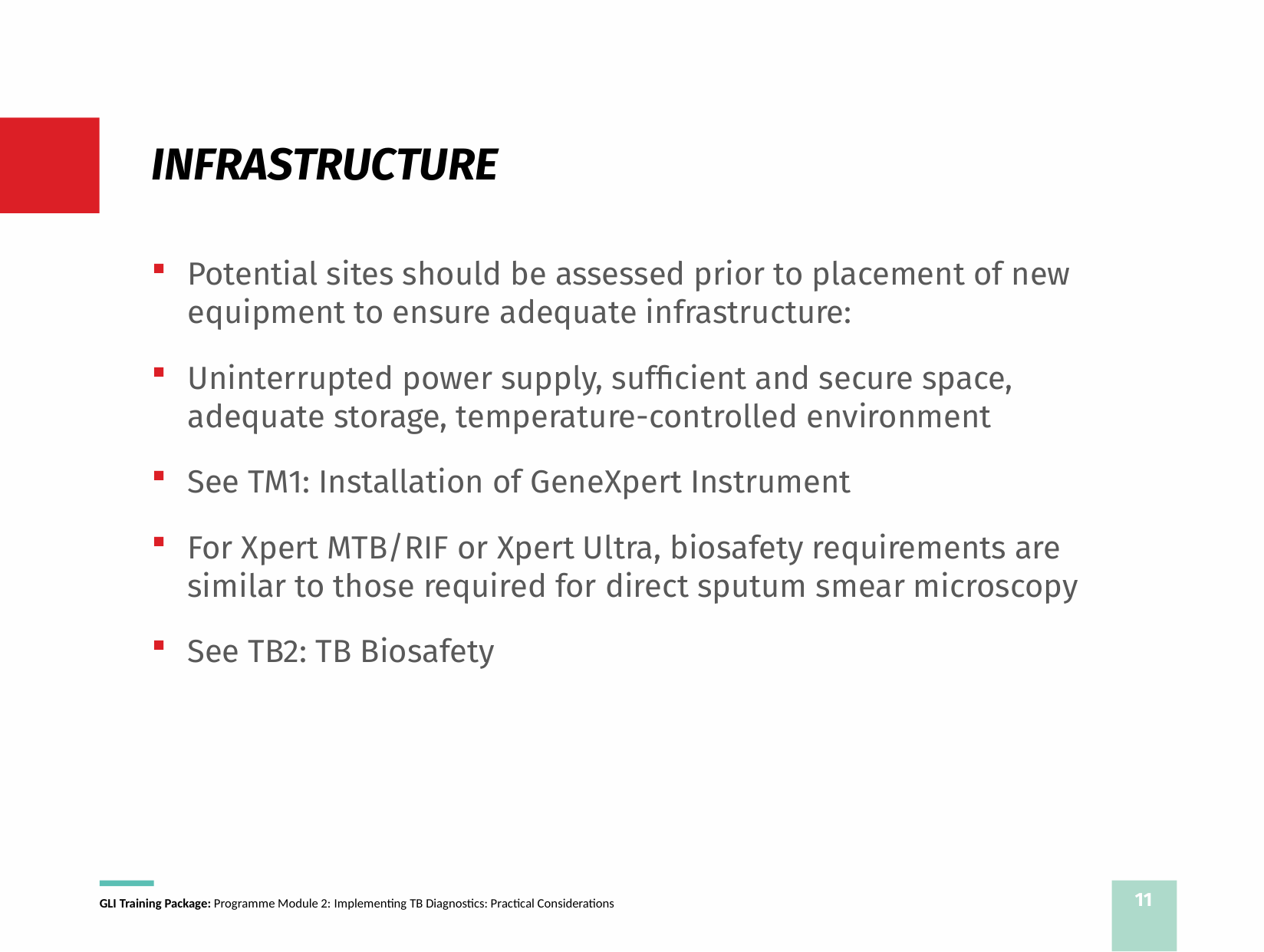

# INFRASTRUCTURE
Potential sites should be assessed prior to placement of new equipment to ensure adequate infrastructure:
Uninterrupted power supply, sufficient and secure space, adequate storage, temperature-controlled environment
See TM1: Installation of GeneXpert Instrument
For Xpert MTB/RIF or Xpert Ultra, biosafety requirements are similar to those required for direct sputum smear microscopy
See TB2: TB Biosafety